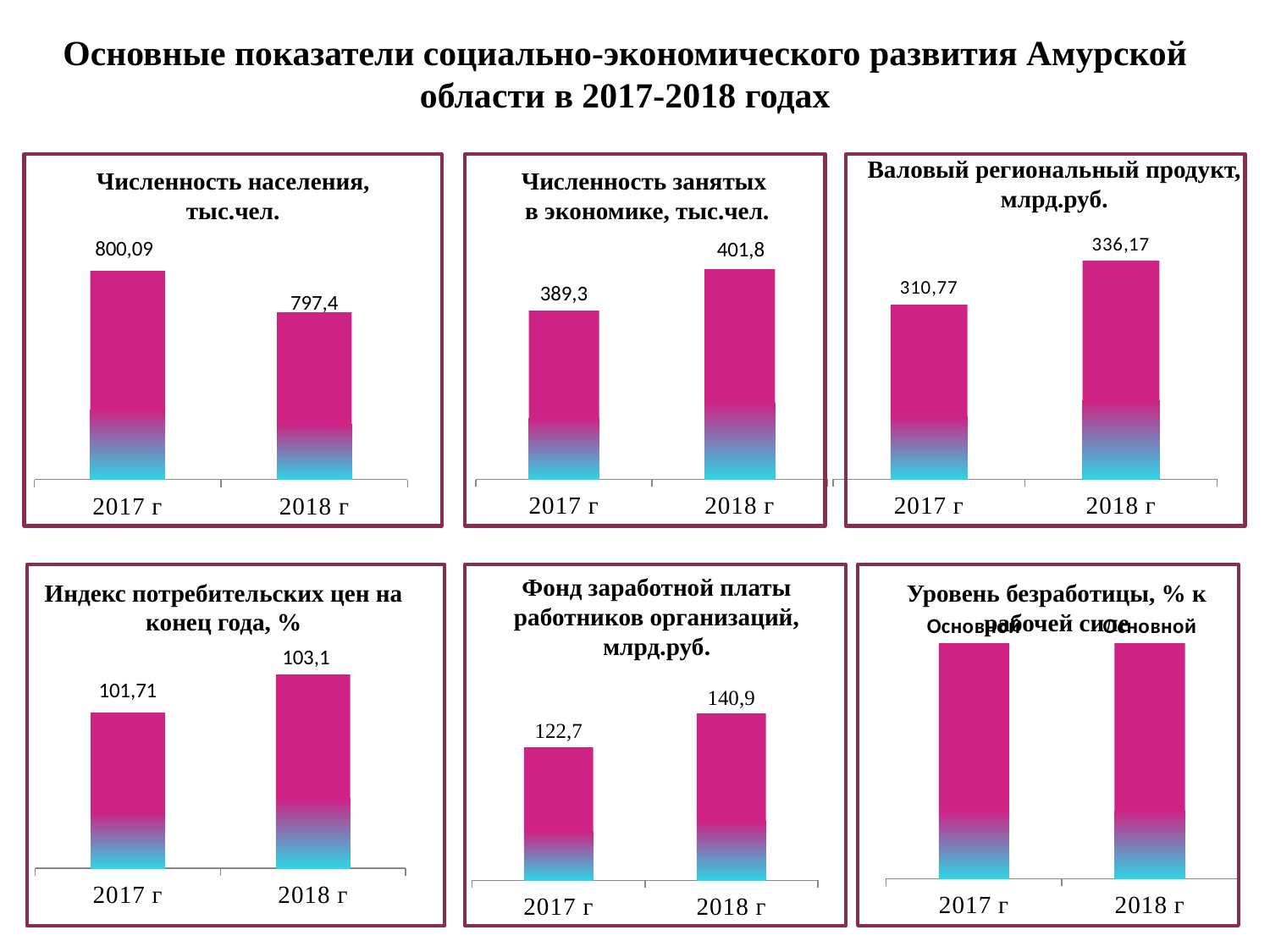

# Основные показатели социально-экономического развития Амурской области в 2017-2018 годах

Валовый региональный продукт, млрд.руб.
Численность населения, тыс.чел.
Численность занятых
в экономике, тыс.чел.

### Chart

| Category | Ряд 1 |
|---|---|
| 2017 г | 4.0 |
| 2018 г | 5.0 |

### Chart

| Category | Ряд 1 |
|---|---|
| 2017 г | 4.0 |
| 2018 г | 5.0 |

### Chart

| Category | Ряд 1 |
|---|---|
| 2017 г | 5.0 |
| 2018 г | 4.0 |
Уровень безработицы, % к рабочей силе

Фонд заработной платы работников организаций, млрд.руб.
Индекс потребительских цен на конец года, %

### Chart

| Category | Ряд 1 |
|---|---|
| 2017 г | 5.9 |
| 2018 г | 5.9 |

### Chart

| Category | Ряд 1 |
|---|---|
| 2017 г | 4.0 |
| 2018 г | 5.0 |

### Chart

| Category | Ряд 1 |
|---|---|
| 2017 г | 4.0 |
| 2018 г | 5.0 |